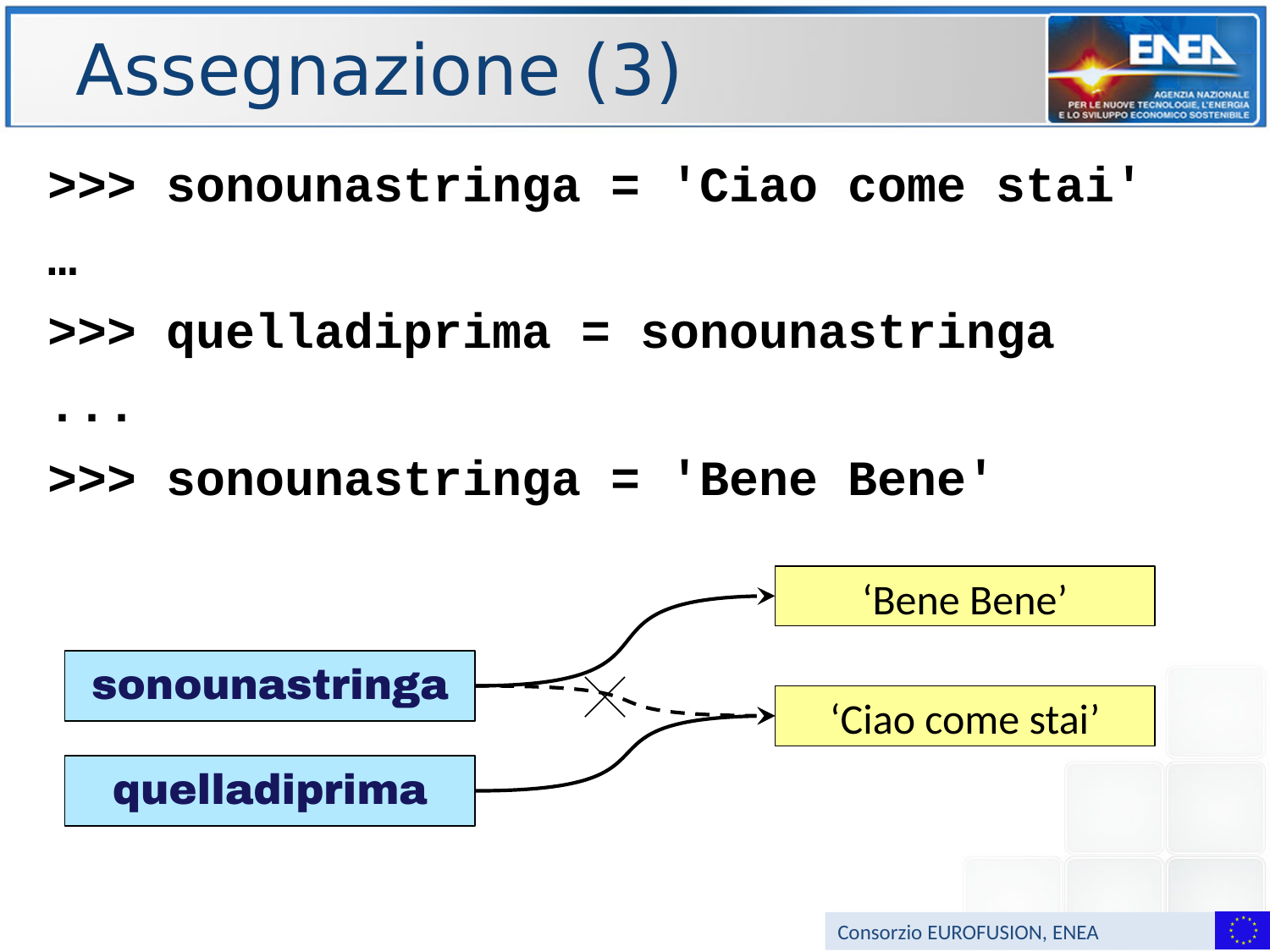

# Assegnazione (3)
>>> sonounastringa = 'Ciao come stai'
…
>>> quelladiprima = sonounastringa
...
>>> sonounastringa = 'Bene Bene'

‘Bene Bene’
sonounastringa
‘Ciao come stai’
quelladiprima